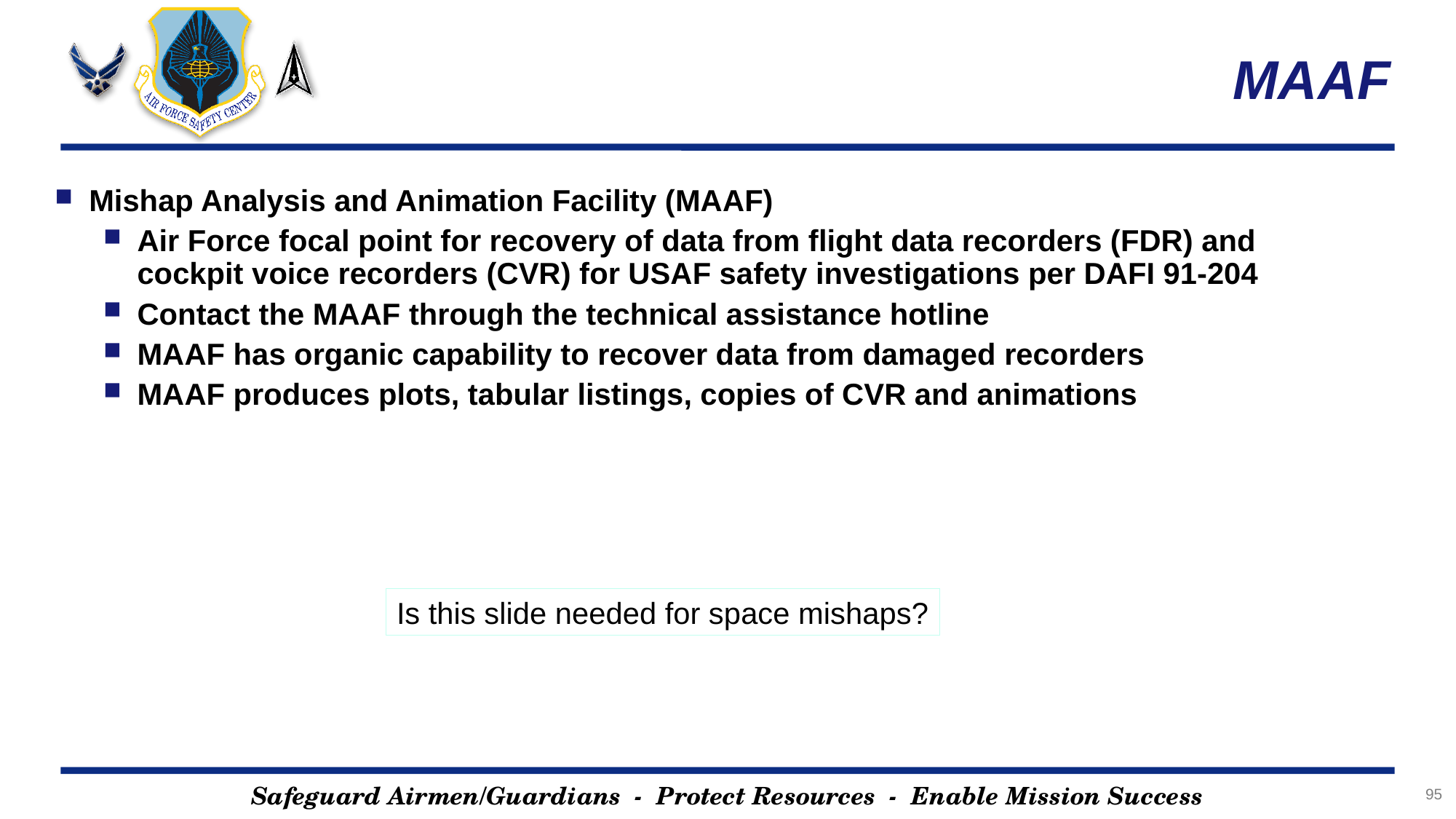

# MAAF
Mishap Analysis and Animation Facility (MAAF)
Air Force focal point for recovery of data from flight data recorders (FDR) and cockpit voice recorders (CVR) for USAF safety investigations per DAFI 91-204
Contact the MAAF through the technical assistance hotline
MAAF has organic capability to recover data from damaged recorders
MAAF produces plots, tabular listings, copies of CVR and animations
Is this slide needed for space mishaps?
95